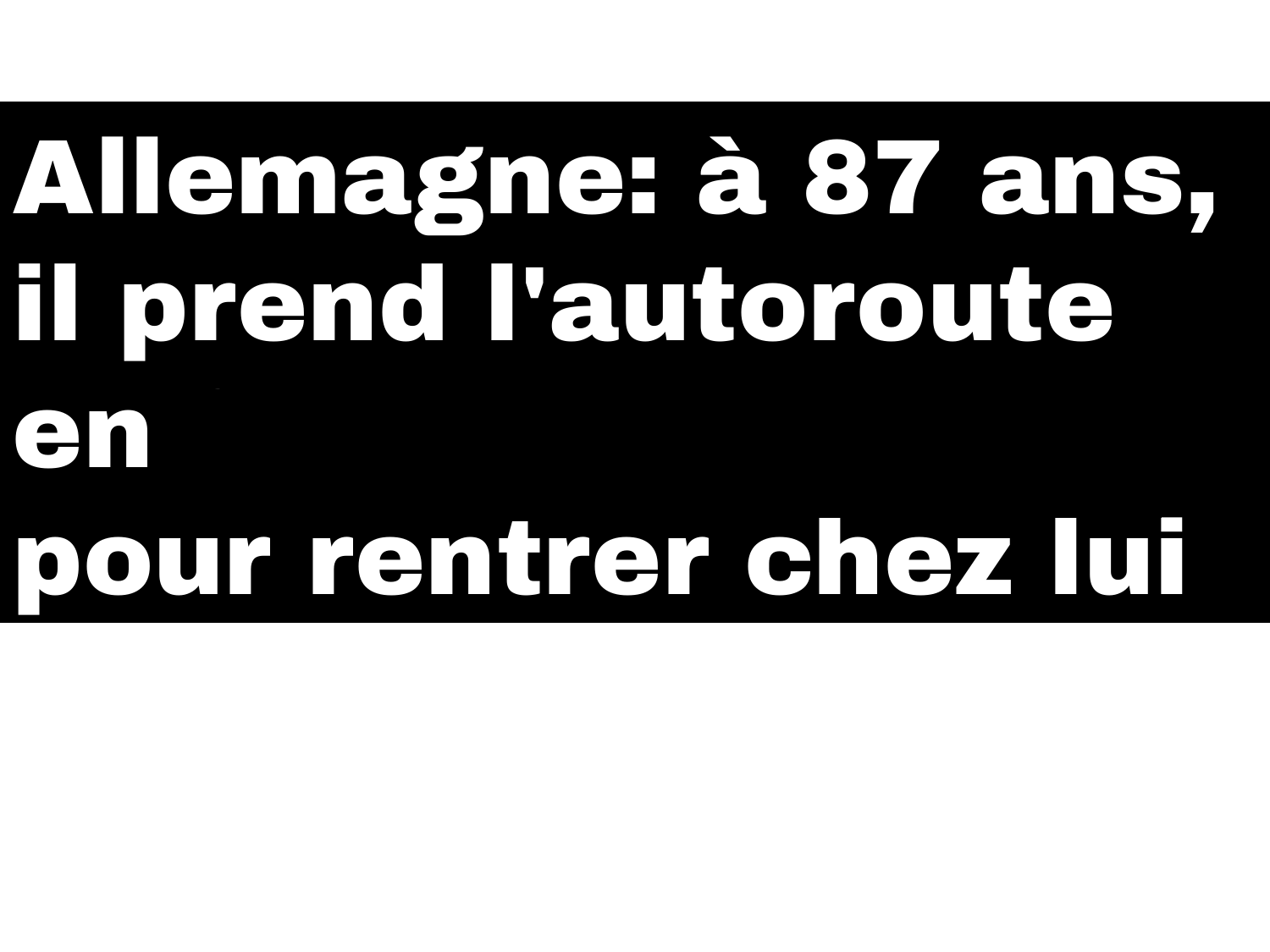

Allemagne: à 87 ans, il prend l'autoroute en fauteuil roulant pour rentrer chez lui